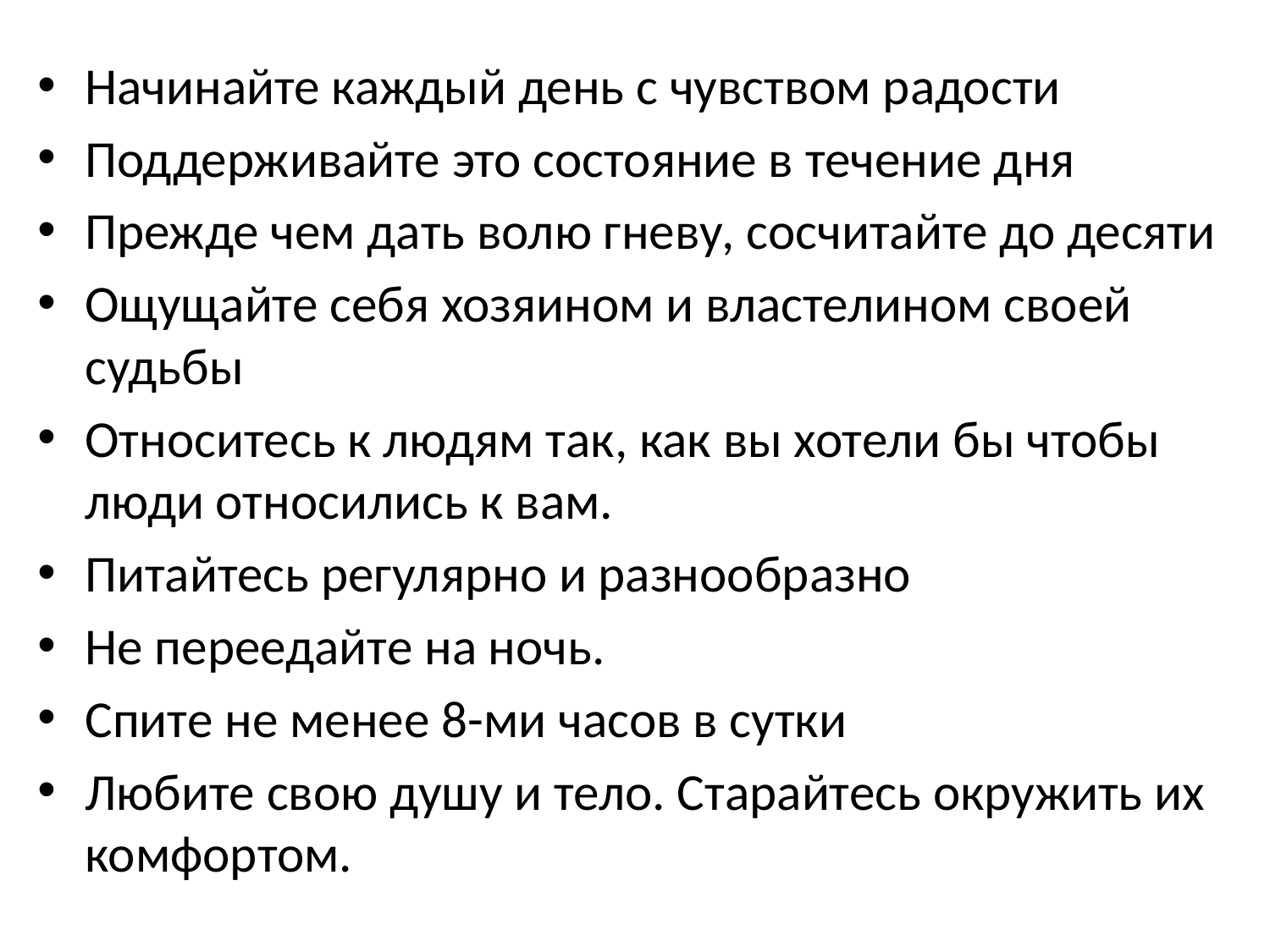

Начинайте каждый день с чувством радости
Поддерживайте это состояние в течение дня
Прежде чем дать волю гневу, сосчитайте до десяти
Ощущайте себя хозяином и властелином своей судьбы
Относитесь к людям так, как вы хотели бы чтобы люди относились к вам.
Питайтесь регулярно и разнообразно
Не переедайте на ночь.
Спите не менее 8-ми часов в сутки
Любите свою душу и тело. Старайтесь окружить их комфортом.